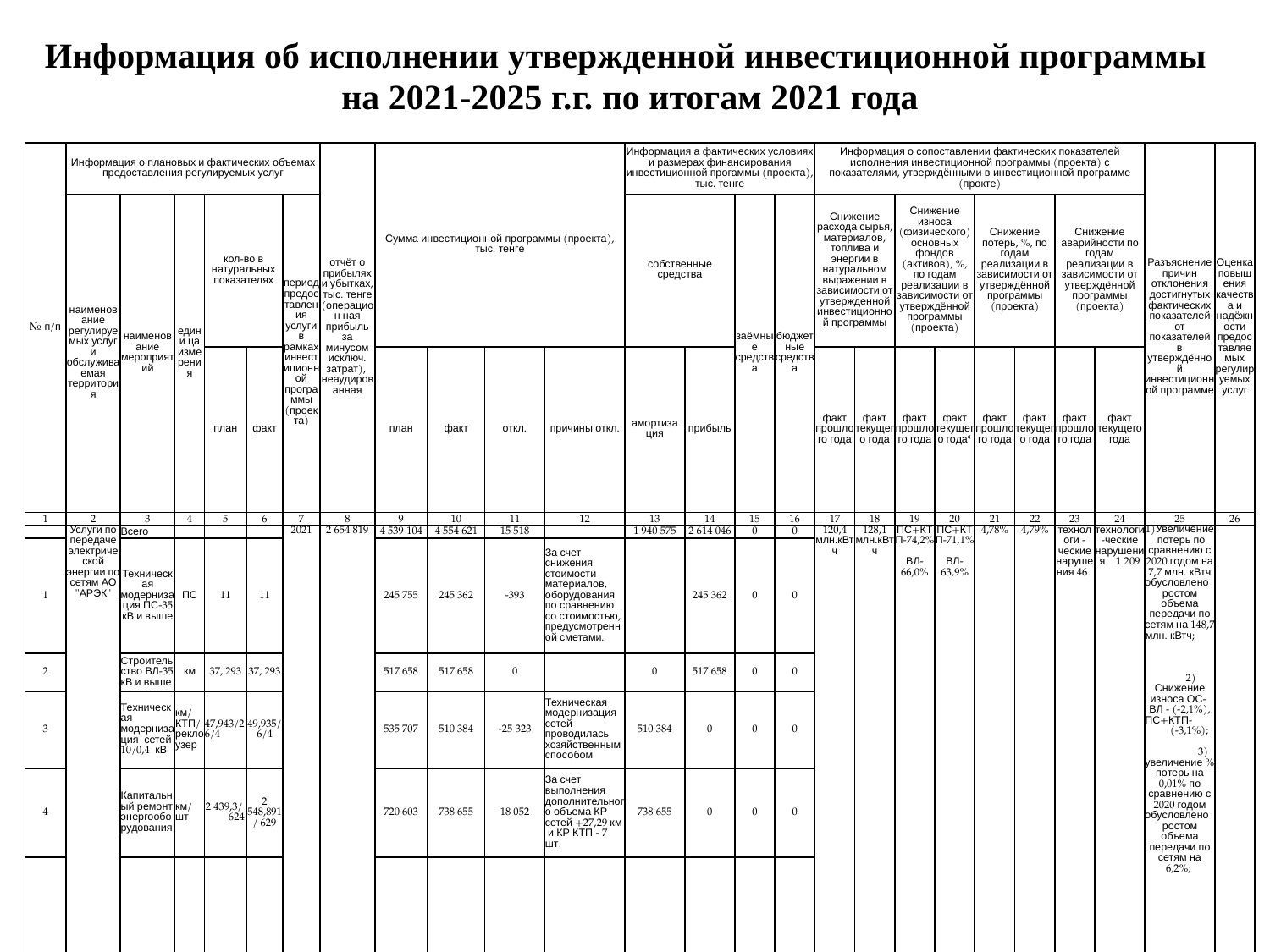

Информация об исполнении утвержденной инвестиционной программы
на 2021-2025 г.г. по итогам 2021 года
| № п/п | Информация о плановых и фактических объемах предоставления регулируемых услуг |  |  |  |  |  | отчёт о прибылях и убытках, тыс. тенге (операцион ная прибыль за минусом исключ. затрат), неаудированная | Сумма инвестиционной программы (проекта), тыс. тенге |  |  |  | Информация а фактических условиях и размерах финансирования инвестиционной прогаммы (проекта), тыс. тенге |  |  |  | Информация о сопоставлении фактических показателей исполнения инвестиционной программы (проекта) с показателями, утверждёнными в инвестиционной программе (прокте) |  |  |  |  |  |  |  | Разъяснение причин отклонения достигнутых фактических показателей от показателей в утверждённой инвестиционной программе | Оценка повышения качества и надёжности предоставляемых регулируемых услуг |
| --- | --- | --- | --- | --- | --- | --- | --- | --- | --- | --- | --- | --- | --- | --- | --- | --- | --- | --- | --- | --- | --- | --- | --- | --- | --- |
|  | наименование регулируемых услуг и обслуживаемая территория | наименование мероприятий | едини ца измерения | кол-во в натуральных показателях |  | период предоставления услуги в рамках инвестиционной программы (проекта) |  |  |  |  |  | собственные средства |  | заёмные средства | бюджетные средства | Снижение расхода сырья, материалов, топлива и энергии в натуральном выражении в зависимости от утвержденной инвестиционной программы |  | Снижение износа (физического) основных фондов (активов), %, по годам реализации в зависимости от утверждённой программы (проекта) |  | Снижение потерь, %, по годам реализации в зависимости от утверждённой программы (проекта) |  | Снижение аварийности по годам реализации в зависимости от утверждённой программы (проекта) |  |  |  |
|  |  |  |  | план | факт |  |  | план | факт | откл. | причины откл. | амортиза ция | прибыль |  |  | факт прошлого года | факт текущего года | факт прошлого года | факт текущего года\* | факт прошлого года | факт текущего года | факт прошлого года | факт текущего года |  |  |
| 1 | 2 | 3 | 4 | 5 | 6 | 7 | 8 | 9 | 10 | 11 | 12 | 13 | 14 | 15 | 16 | 17 | 18 | 19 | 20 | 21 | 22 | 23 | 24 | 25 | 26 |
|  | Услуги по передаче электрической энергии по сетям АО "АРЭК" | Всего |  |  |  | 2021 | 2 654 819 | 4 539 104 | 4 554 621 | 15 518 |  | 1 940 575 | 2 614 046 | 0 | 0 | 120,4 млн.кВтч | 128,1 млн.кВтч | ПС+КТП-74,2% ВЛ-66,0% | ПС+КТП-71,1% ВЛ-63,9% | 4,78% | 4,79% | технологи -ческие нарушения 46 | технологи -ческие нарушения 1 209 | 1)Увеличение потерь по сравнению с 2020 годом на 7,7 млн. кВтч обусловлено ростом объема передачи по сетям на 148,7 млн. кВтч; 2) Снижение износа ОС- ВЛ - (-2,1%), ПС+КТП- (-3,1%); 3) увеличение % потерь на 0,01% по сравнению с 2020 годом обусловлено ростом объема передачи по сетям на 6,2%; |  |
| 1 |  | Техническая модернизация ПС-35 кВ и выше | ПС | 11 | 11 |  |  | 245 755 | 245 362 | -393 | За счет снижения стоимости материалов, оборудования по сравнению со стоимостью, предусмотренной сметами. |  | 245 362 | 0 | 0 |  |  |  |  |  |  |  |  |  |  |
| 2 |  | Строительство ВЛ-35 кВ и выше | км | 37, 293 | 37, 293 |  |  | 517 658 | 517 658 | 0 |  | 0 | 517 658 | 0 | 0 |  |  |  |  |  |  |  |  |  |  |
| 3 |  | Техническая модернизация сетей 10/0,4 кВ | км/КТП/ реклоузер | 47,943/26/4 | 49,935/6/4 |  |  | 535 707 | 510 384 | -25 323 | Техническая модернизация сетей проводилась хозяйственным способом | 510 384 | 0 | 0 | 0 |  |  |  |  |  |  |  |  |  |  |
| 4 |  | Капитальный ремонт энергооборудования | км/шт | 2 439,3/ 624 | 2 548,891/ 629 |  |  | 720 603 | 738 655 | 18 052 | За счет выполнения дополнительного объема КР сетей +27,29 км и КР КТП - 7 шт. | 738 655 | 0 | 0 | 0 |  |  |  |  |  |  |  |  |  |  |
| 5 |  | Техническая модернизация оборудования и средств системы АСКУЭ | шт | 564 | 52 |  |  | 93 220 | 91 965 | -1 255 | За счет закупочных процедур по приборам и оборудованию средств АСКУЭ | 91 965 | 0 | 0 | 0 |  |  |  |  |  |  |  |  |  |  |